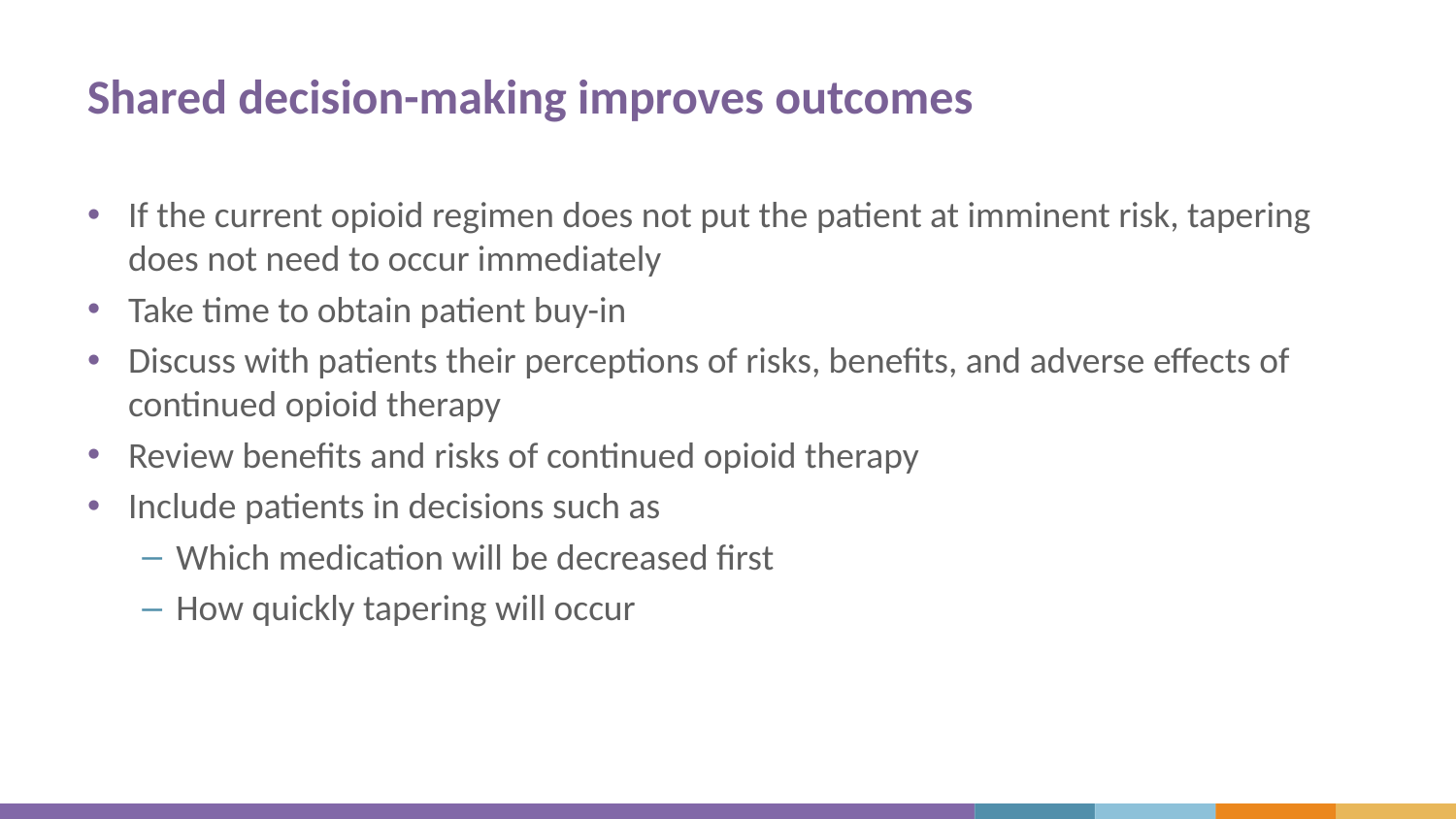

# Shared decision-making improves outcomes
If the current opioid regimen does not put the patient at imminent risk, tapering does not need to occur immediately
Take time to obtain patient buy-in
Discuss with patients their perceptions of risks, benefits, and adverse effects of continued opioid therapy
Review benefits and risks of continued opioid therapy
Include patients in decisions such as
Which medication will be decreased first
How quickly tapering will occur